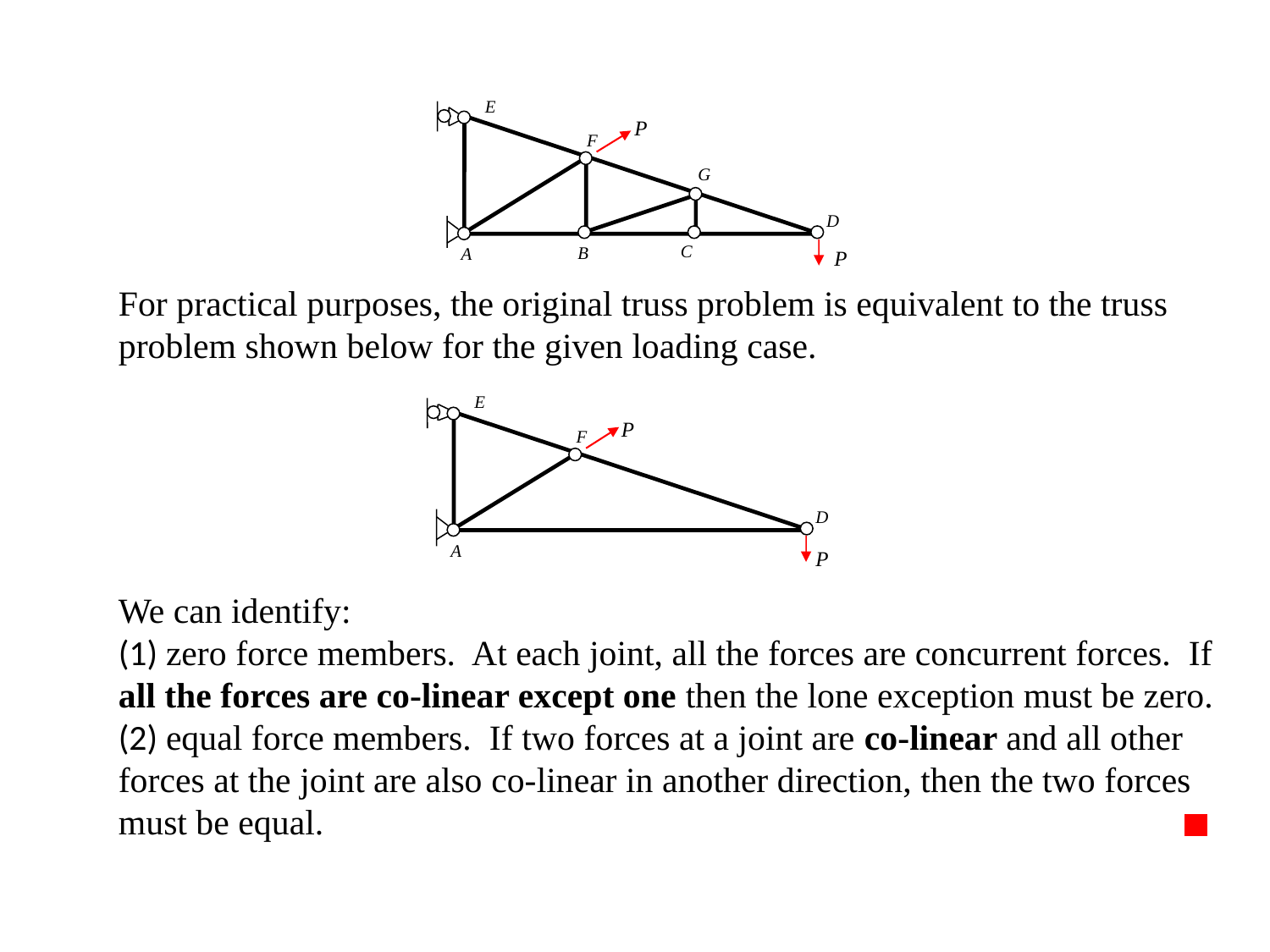

E

P

F

G

D

C
B

A

P
For practical purposes, the original truss problem is equivalent to the truss problem shown below for the given loading case.
E

P

F

D

A

P
We can identify:
(1) zero force members.  At each joint, all the forces are concurrent forces.  If all the forces are co-linear except one then the lone exception must be zero.
(2) equal force members.  If two forces at a joint are co-linear and all other forces at the joint are also co-linear in another direction, then the two forces must be equal.